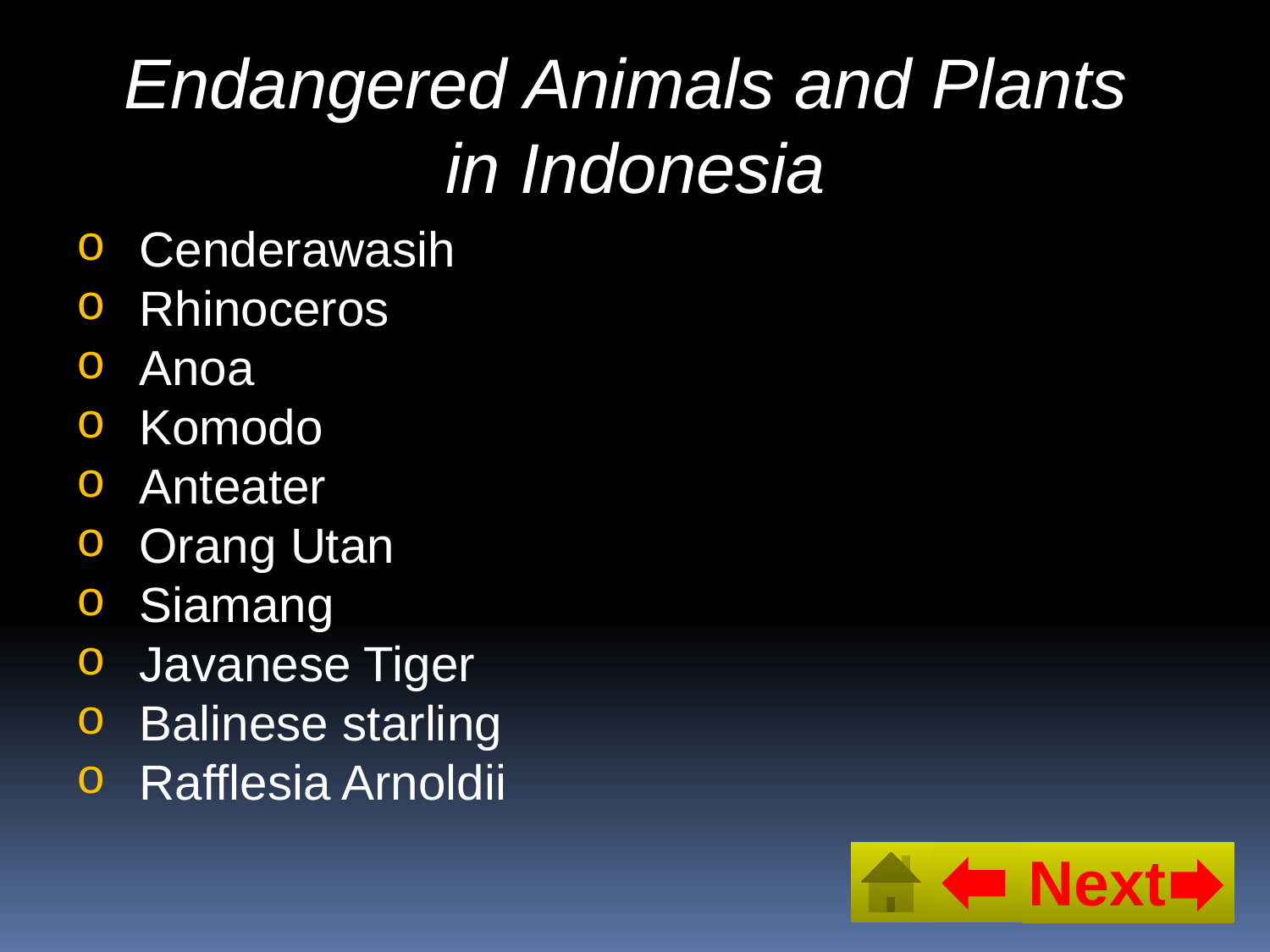

Endangered Animals and Plants
in Indonesia
Cenderawasih
Rhinoceros
Anoa
Komodo
Anteater
Orang Utan
Siamang
Javanese Tiger
Balinese starling
Rafflesia Arnoldii
Next